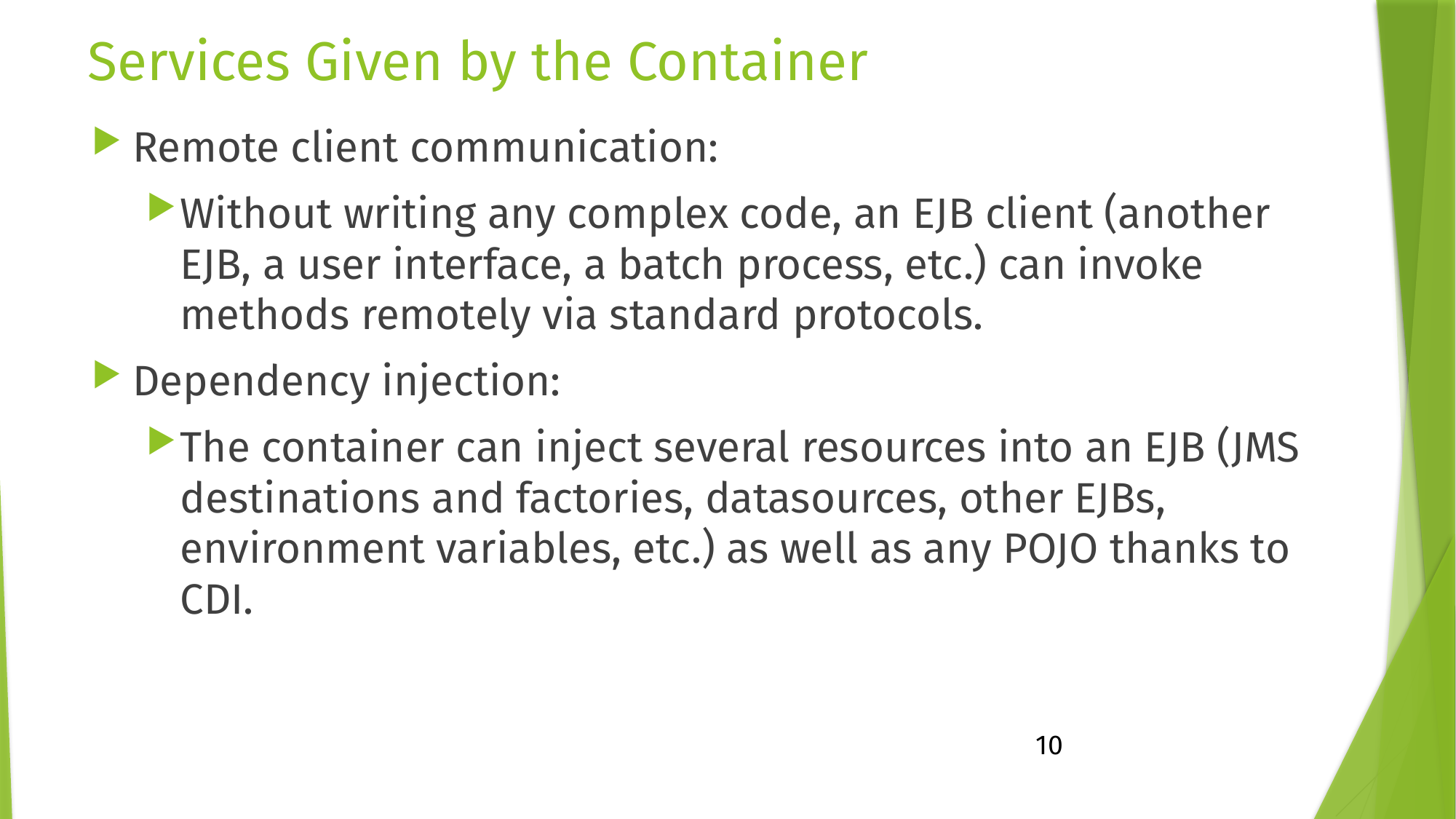

# Services Given by the Container
Remote client communication:
Without writing any complex code, an EJB client (another EJB, a user interface, a batch process, etc.) can invoke methods remotely via standard protocols.
Dependency injection:
The container can inject several resources into an EJB (JMS destinations and factories, datasources, other EJBs, environment variables, etc.) as well as any POJO thanks to CDI.
10